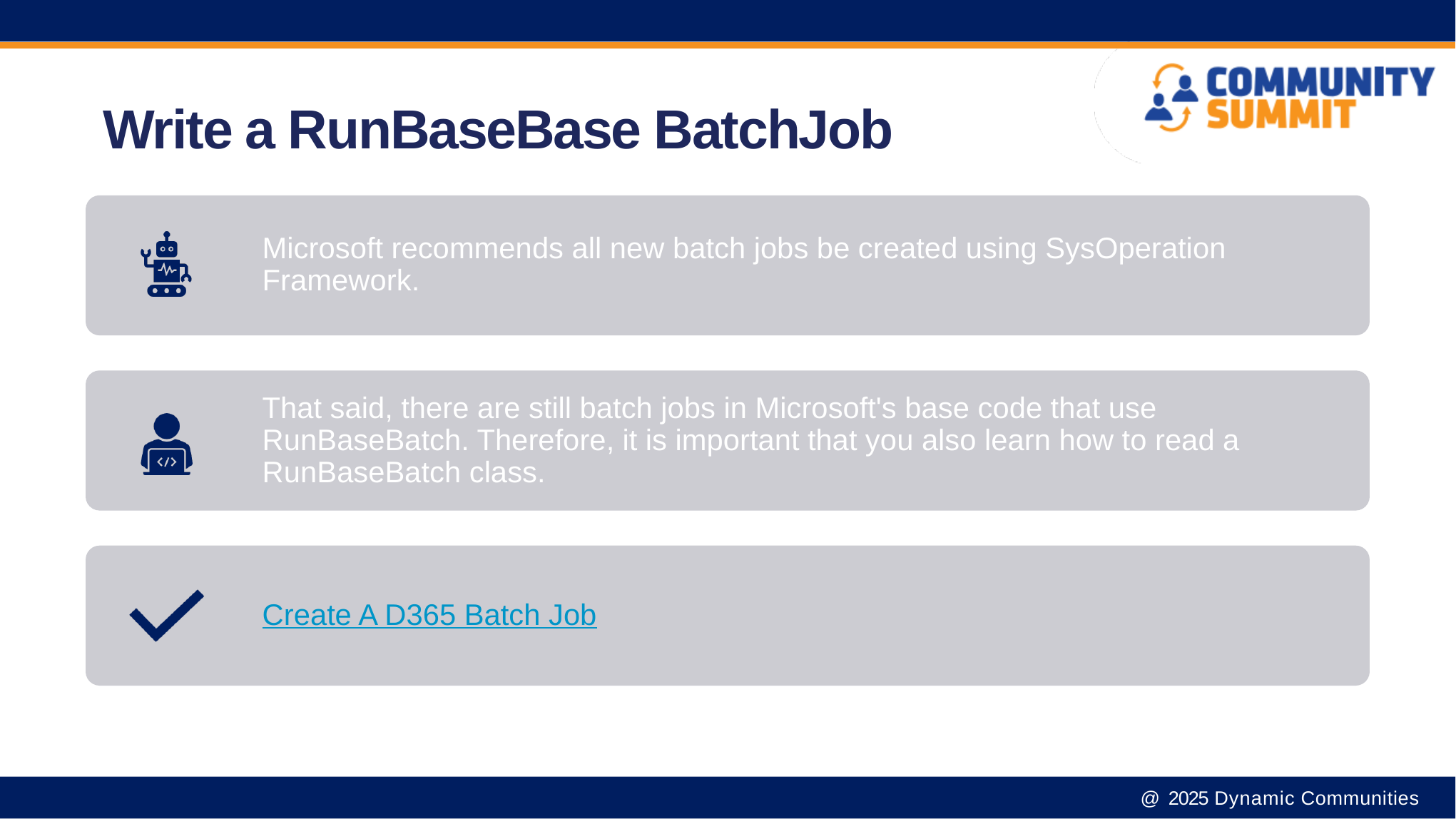

# Write a RunBaseBase BatchJob
Microsoft recommends all new batch jobs be created using SysOperation Framework.
That said, there are still batch jobs in Microsoft's base code that use RunBaseBatch. Therefore, it is important that you also learn how to read a RunBaseBatch class.
Create A D365 Batch Job